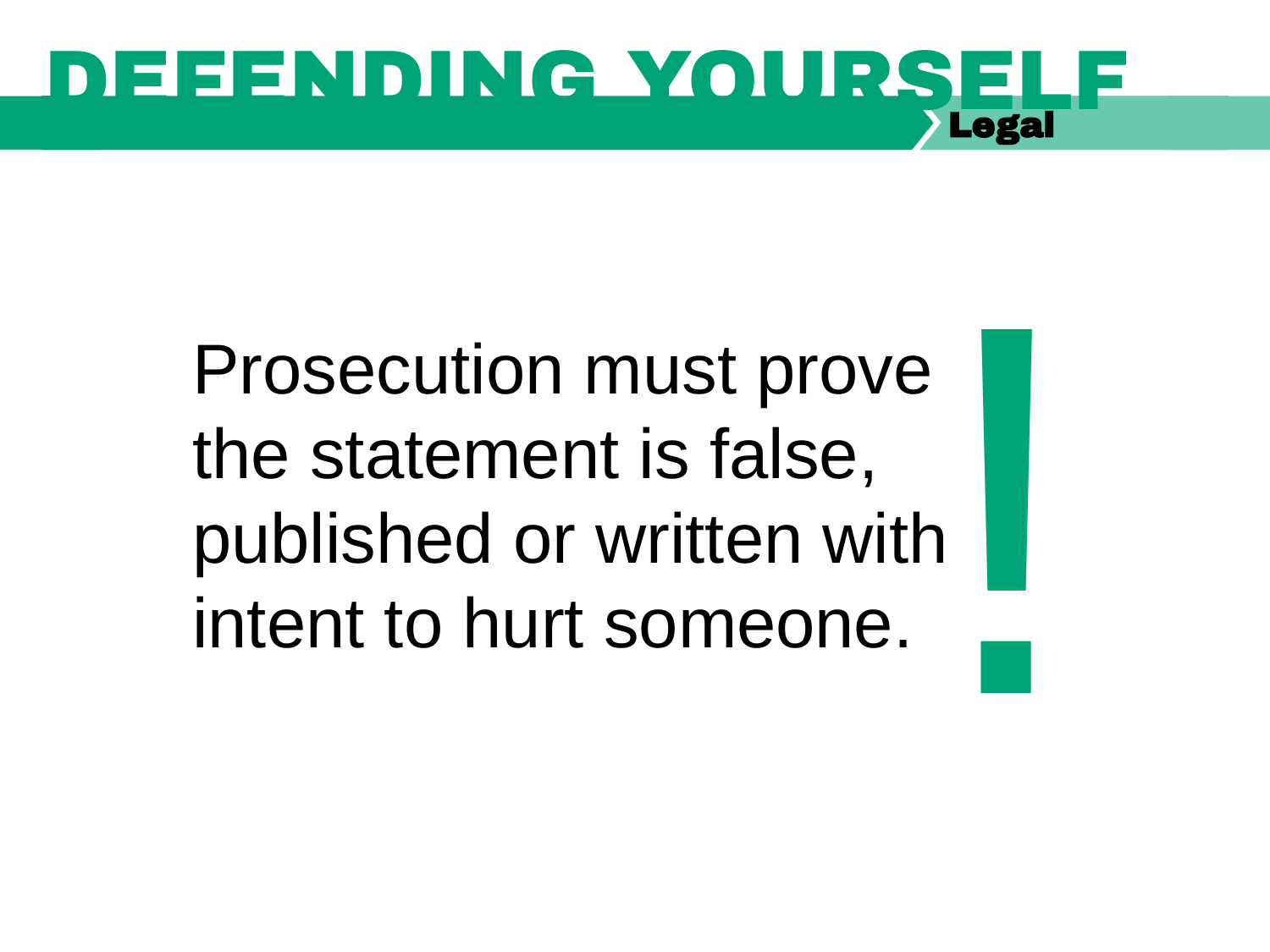

DEFENDING YOURSELF
!
Prosecution must prove the statement is false, published or written with intent to hurt someone.